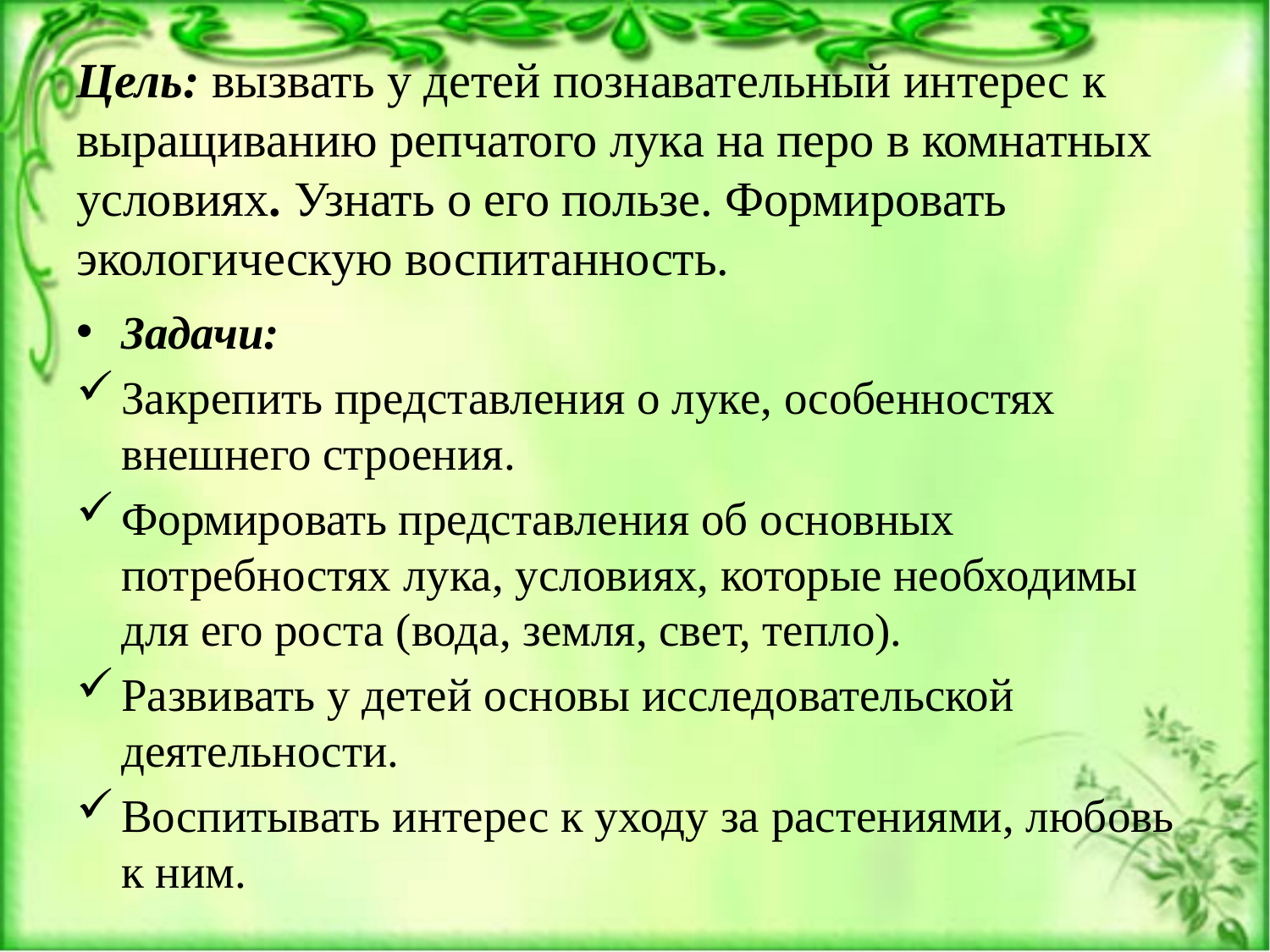

# Цель: вызвать у детей познавательный интерес к выращиванию репчатого лука на перо в комнатных условиях. Узнать о его пользе. Формировать экологическую воспитанность.
Задачи:
Закрепить представления о луке, особенностях внешнего строения.
Формировать представления об основных потребностях лука, условиях, которые необходимы для его роста (вода, земля, свет, тепло).
Развивать у детей основы исследовательской деятельности.
Воспитывать интерес к уходу за растениями, любовь к ним.